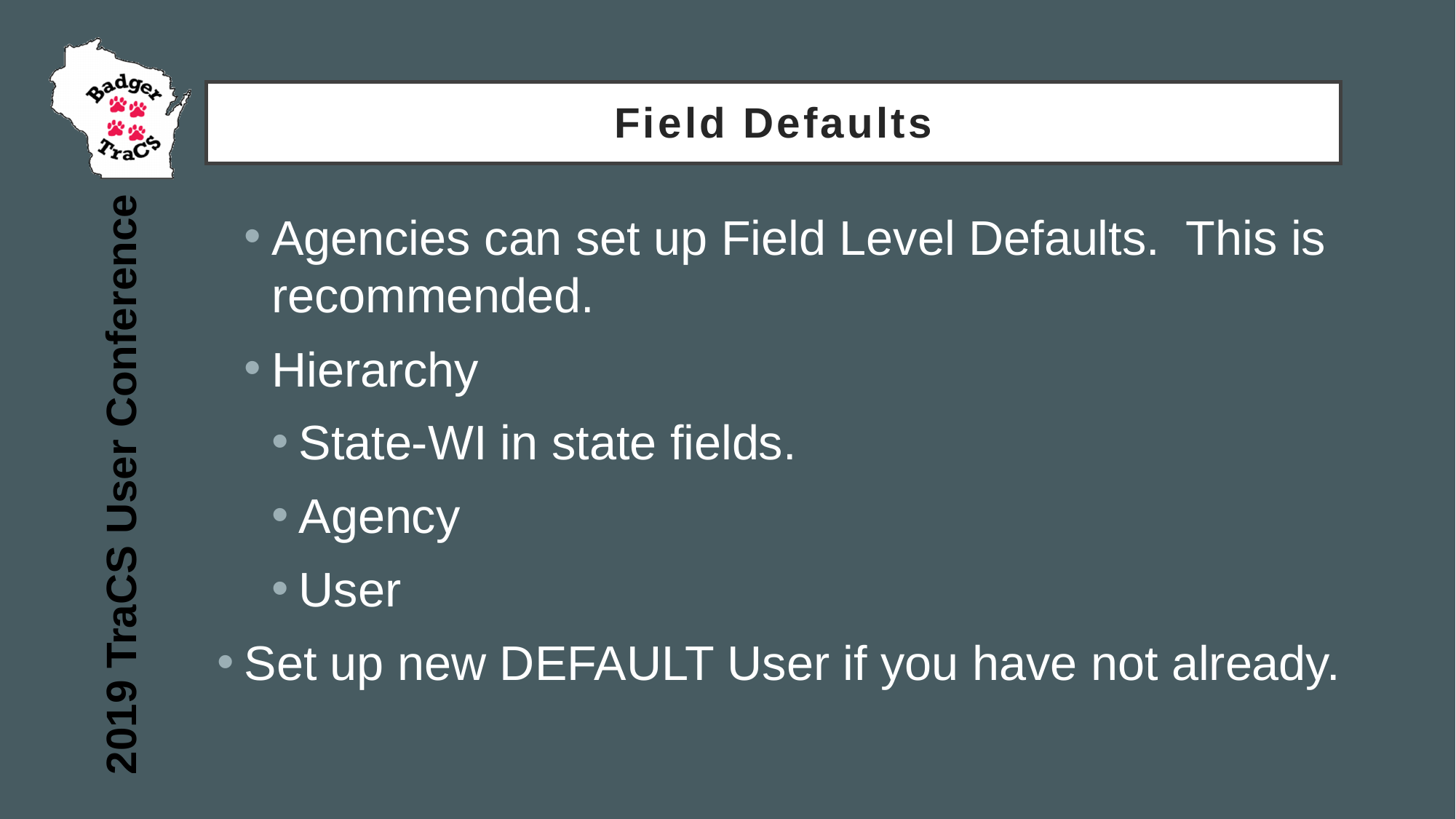

# Field Defaults
Agencies can set up Field Level Defaults.  This is recommended.
Hierarchy
State-WI in state fields.
Agency
User
Set up new DEFAULT User if you have not already.